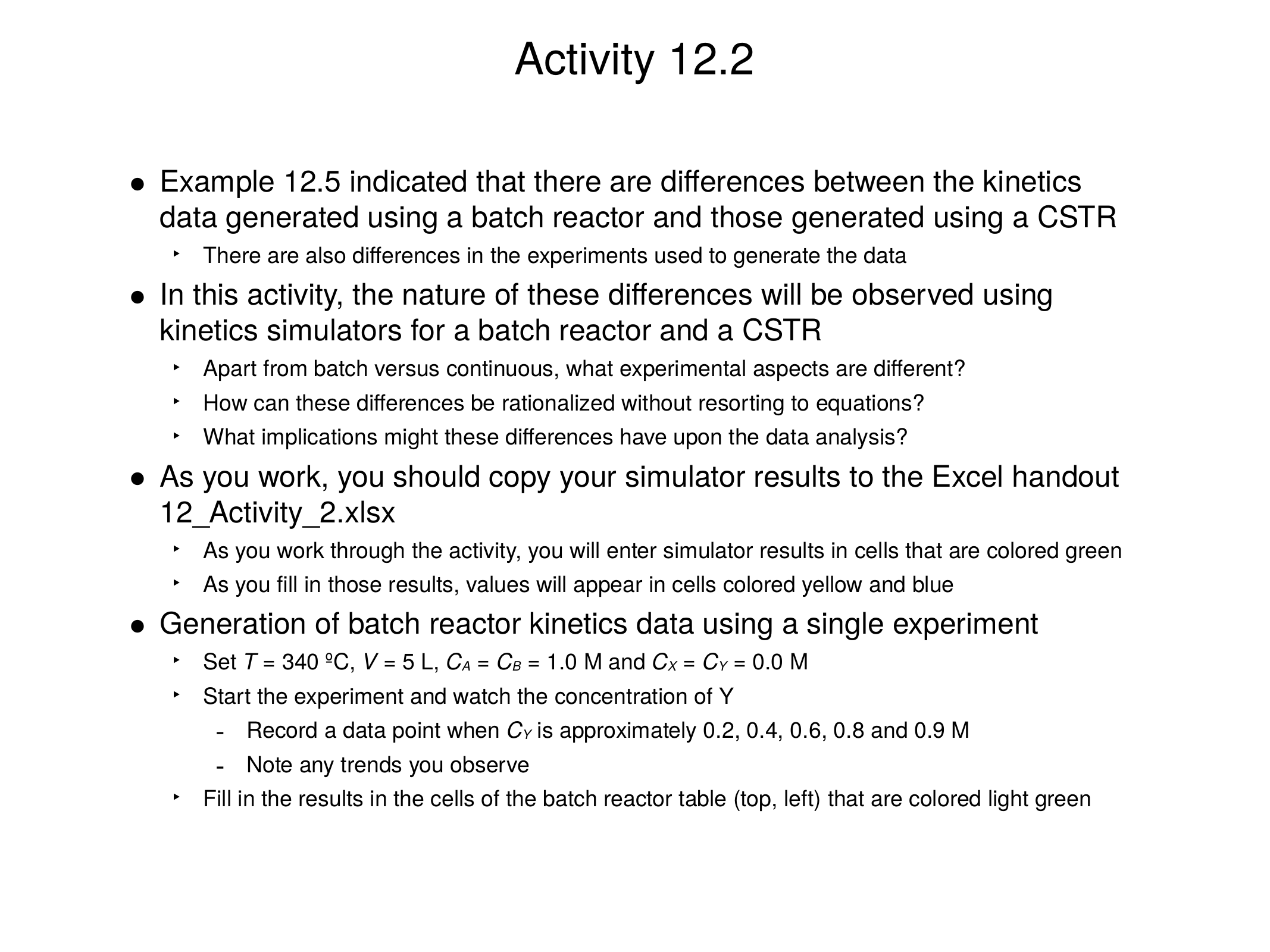

# Activity 12.2
Example 12.5 indicated that there are differences between the kinetics data generated using a batch reactor and those generated using a CSTR
There are also differences in the experiments used to generate the data
In this activity, the nature of these differences will be observed using kinetics simulators for a batch reactor and a CSTR
Apart from batch versus continuous, what experimental aspects are different?
How can these differences be rationalized without resorting to equations?
What implications might these differences have upon the data analysis?
As you work, you should copy your simulator results to the Excel handout 12_Activity_2.xlsx
As you work through the activity, you will enter simulator results in cells that are colored green
As you fill in those results, values will appear in cells colored yellow and blue
Generation of batch reactor kinetics data using a single experiment
Set T = 340 ºC, V = 5 L, CA = CB = 1.0 M and CX = CY = 0.0 M
Start the experiment and watch the concentration of Y
Record a data point when CY is approximately 0.2, 0.4, 0.6, 0.8 and 0.9 M
Note any trends you observe
Fill in the results in the cells of the batch reactor table (top, left) that are colored light green